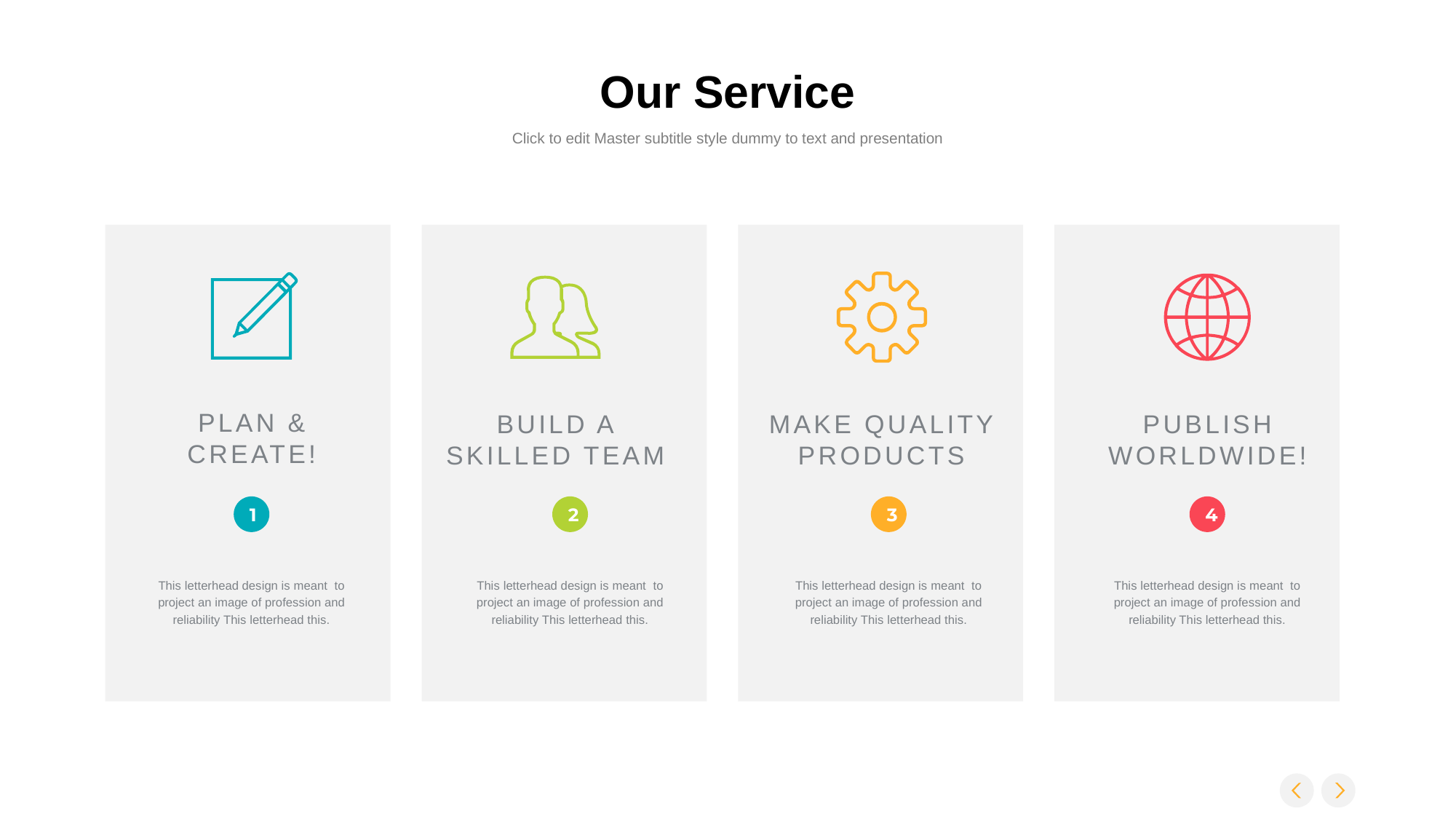

# Our Service
Click to edit Master subtitle style dummy to text and presentation

PLAN &
CREATE!
BUILD A
SKILLED TEAM
MAKE QUALITY
PRODUCTS
PUBLISH
WORLDWIDE!

1

2

3

4
This letterhead design is meant  to project an image of profession and reliability This letterhead this.
This letterhead design is meant  to project an image of profession and reliability This letterhead this.
This letterhead design is meant  to project an image of profession and reliability This letterhead this.
This letterhead design is meant  to project an image of profession and reliability This letterhead this.